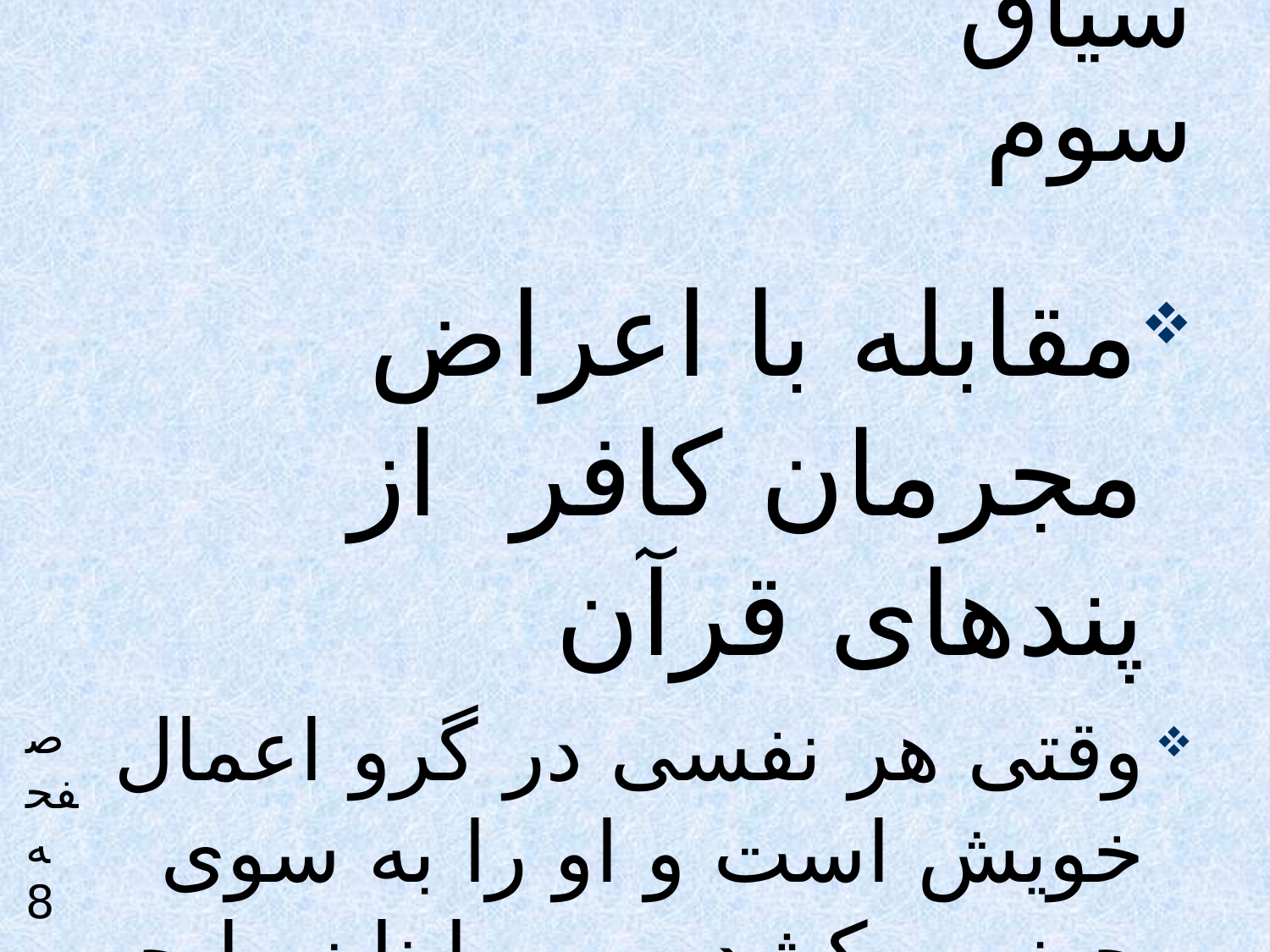

# جهت هدایتی سیاق سوم
مقابله با اعراض مجرمان کافر  از پندهای قرآن
وقتی هر نفسی در گرو اعمال خویش است و او را به سوی جهنم میکشد ، پس اینان را چه شده که از قرآن روی برگردانده اند؟ آیا انتظار نزول کتابی برای هر کدام از خودشان را می کشند؟ نه این بهانه  ای بیش نیست علت اصلی، عدم خوف از قیامت است همانا قرآن برای پند پذیری کافی است.
صفحه 8